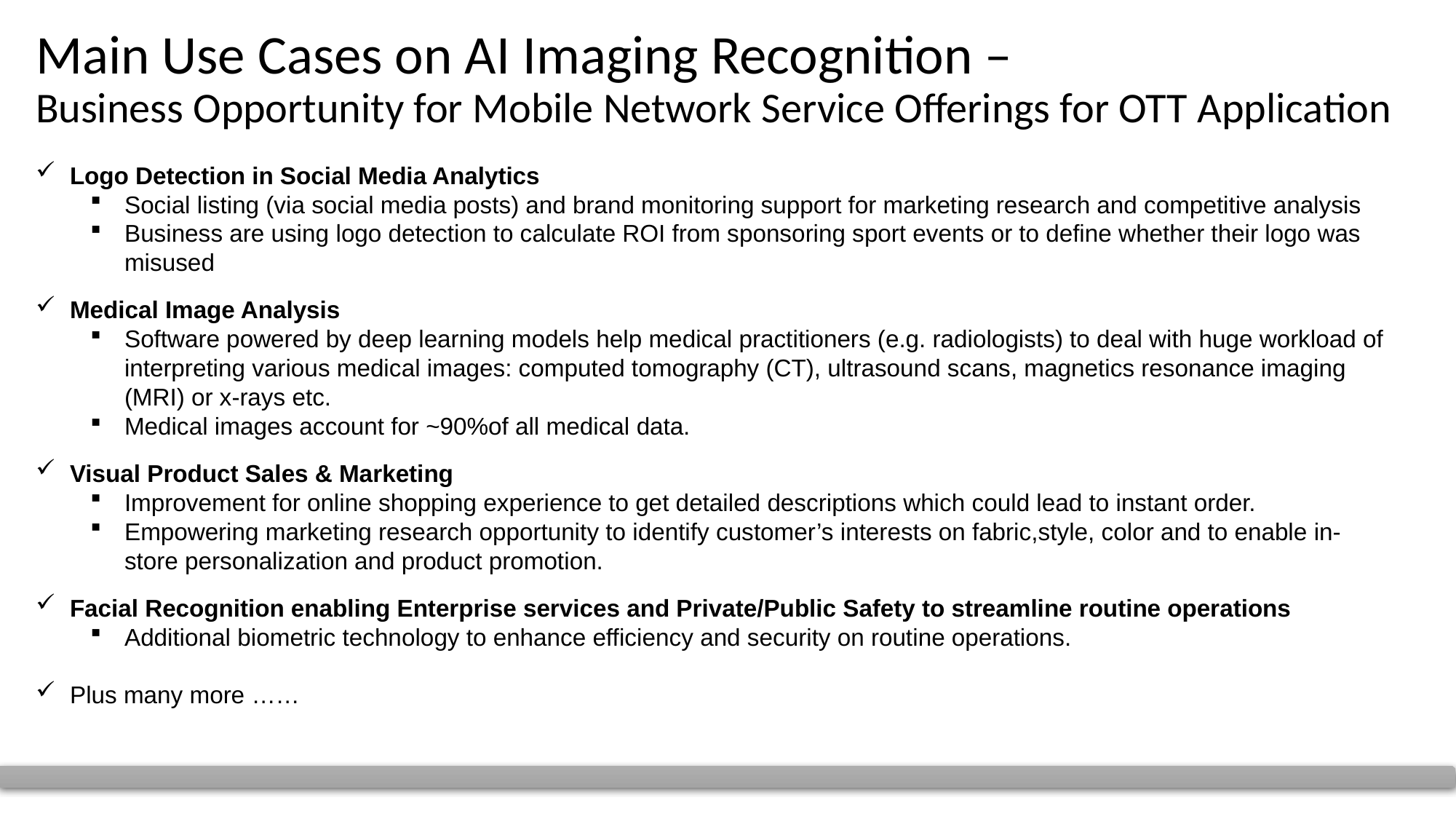

# Main Use Cases on AI Imaging Recognition – Business Opportunity for Mobile Network Service Offerings for OTT Application
Logo Detection in Social Media Analytics
Social listing (via social media posts) and brand monitoring support for marketing research and competitive analysis
Business are using logo detection to calculate ROI from sponsoring sport events or to define whether their logo was misused
Medical Image Analysis
Software powered by deep learning models help medical practitioners (e.g. radiologists) to deal with huge workload of interpreting various medical images: computed tomography (CT), ultrasound scans, magnetics resonance imaging (MRI) or x-rays etc.
Medical images account for ~90%of all medical data.
Visual Product Sales & Marketing
Improvement for online shopping experience to get detailed descriptions which could lead to instant order.
Empowering marketing research opportunity to identify customer’s interests on fabric,style, color and to enable in-store personalization and product promotion.
Facial Recognition enabling Enterprise services and Private/Public Safety to streamline routine operations
Additional biometric technology to enhance efficiency and security on routine operations.

Plus many more ……